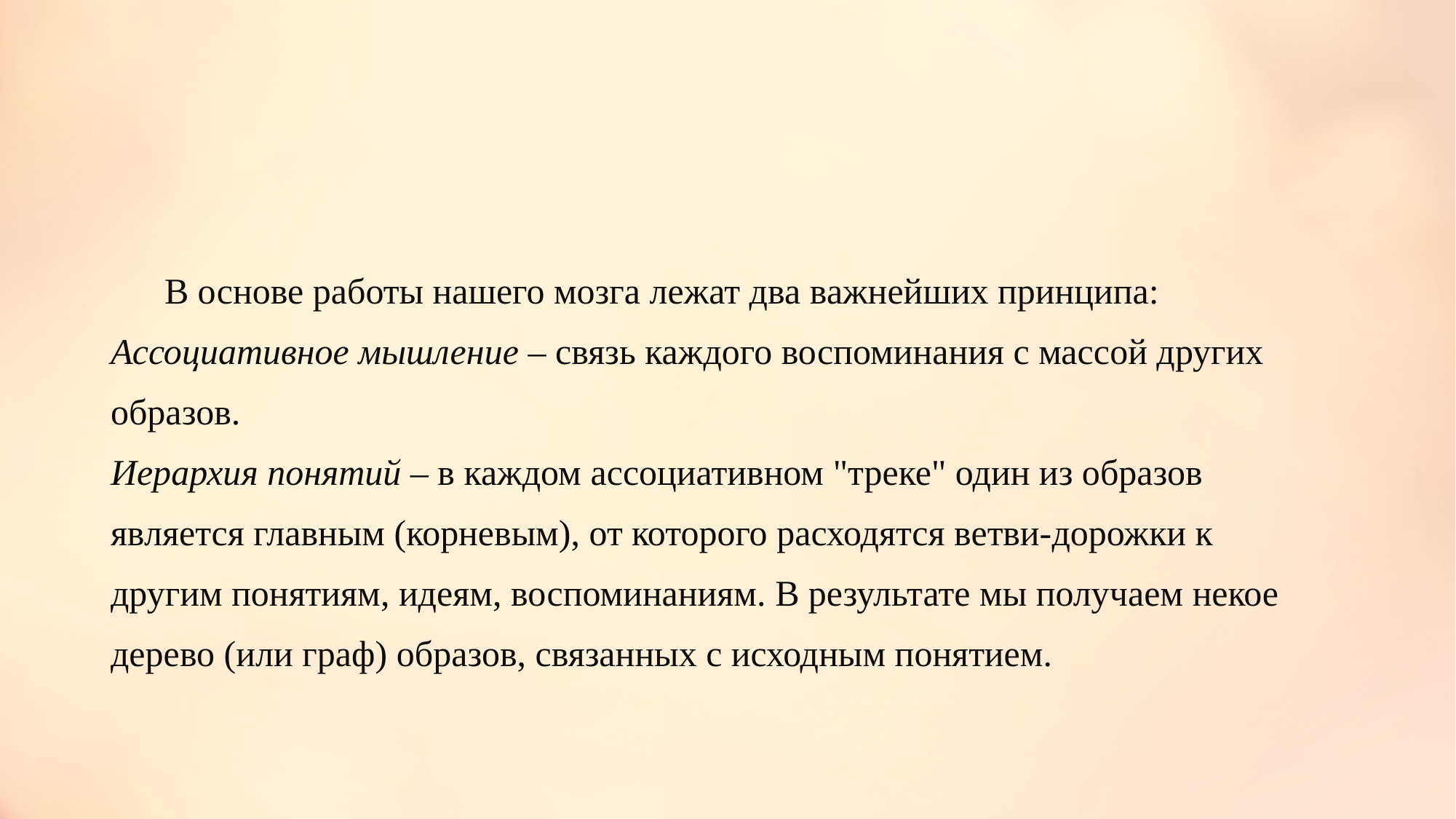

# В основе работы нашего мозга лежат два важнейших принципа: Ассоциативное мышление – связь каждого воспоминания с массой других образов. Иерархия понятий – в каждом ассоциативном "треке" один из образов является главным (корневым), от которого расходятся ветви-дорожки к другим понятиям, идеям, воспоминаниям. В результате мы получаем некое дерево (или граф) образов, связанных с исходным понятием.